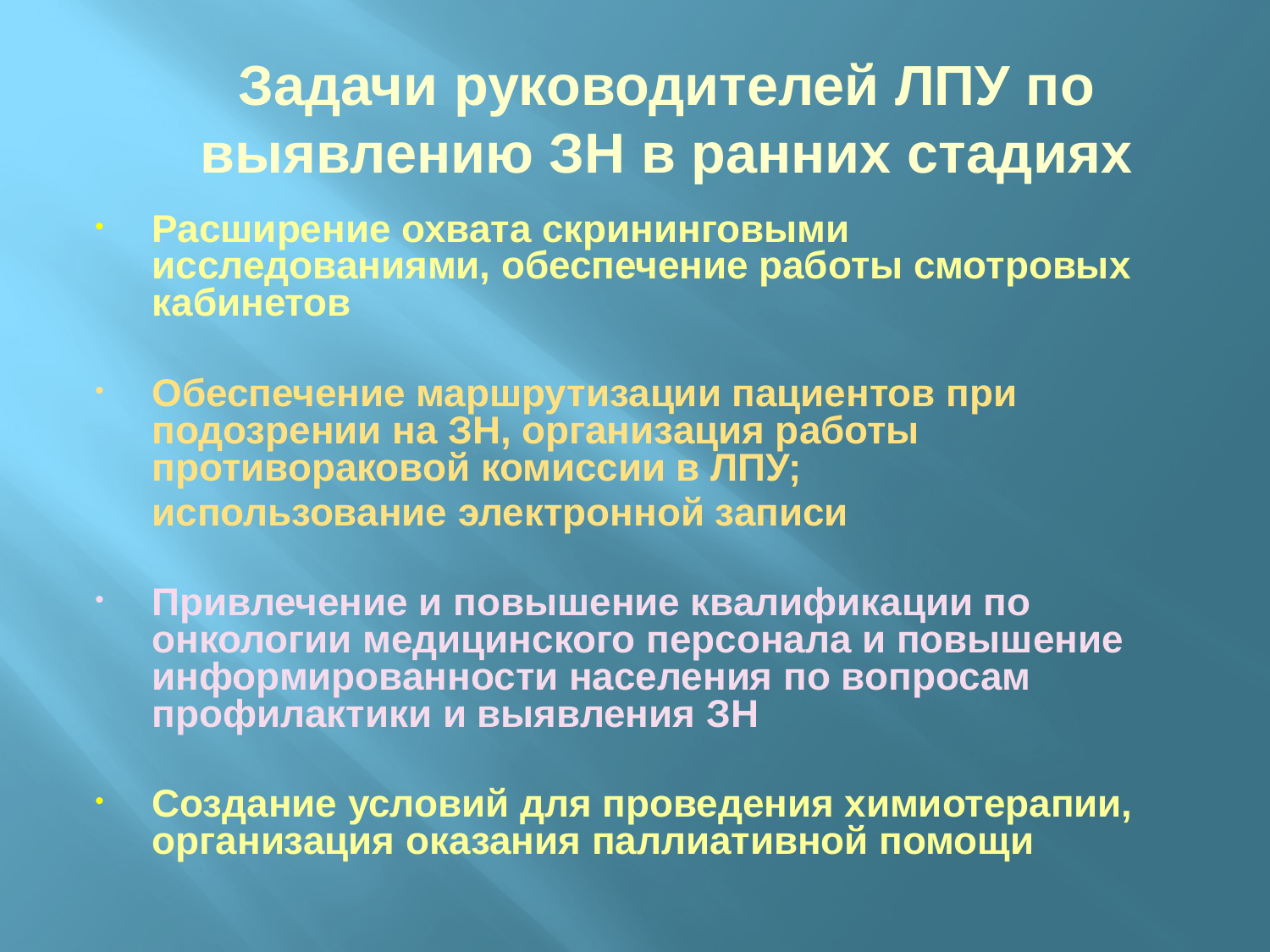

# Задачи руководителей ЛПУ по выявлению ЗН в ранних стадиях
Расширение охвата скрининговыми исследованиями, обеспечение работы смотровых кабинетов

Обеспечение маршрутизации пациентов при подозрении на ЗН, организация работы противораковой комиссии в ЛПУ;
	использование электронной записи

Привлечение и повышение квалификации по онкологии медицинского персонала и повышение информированности населения по вопросам профилактики и выявления ЗН

Создание условий для проведения химиотерапии,  организация оказания паллиативной помощи